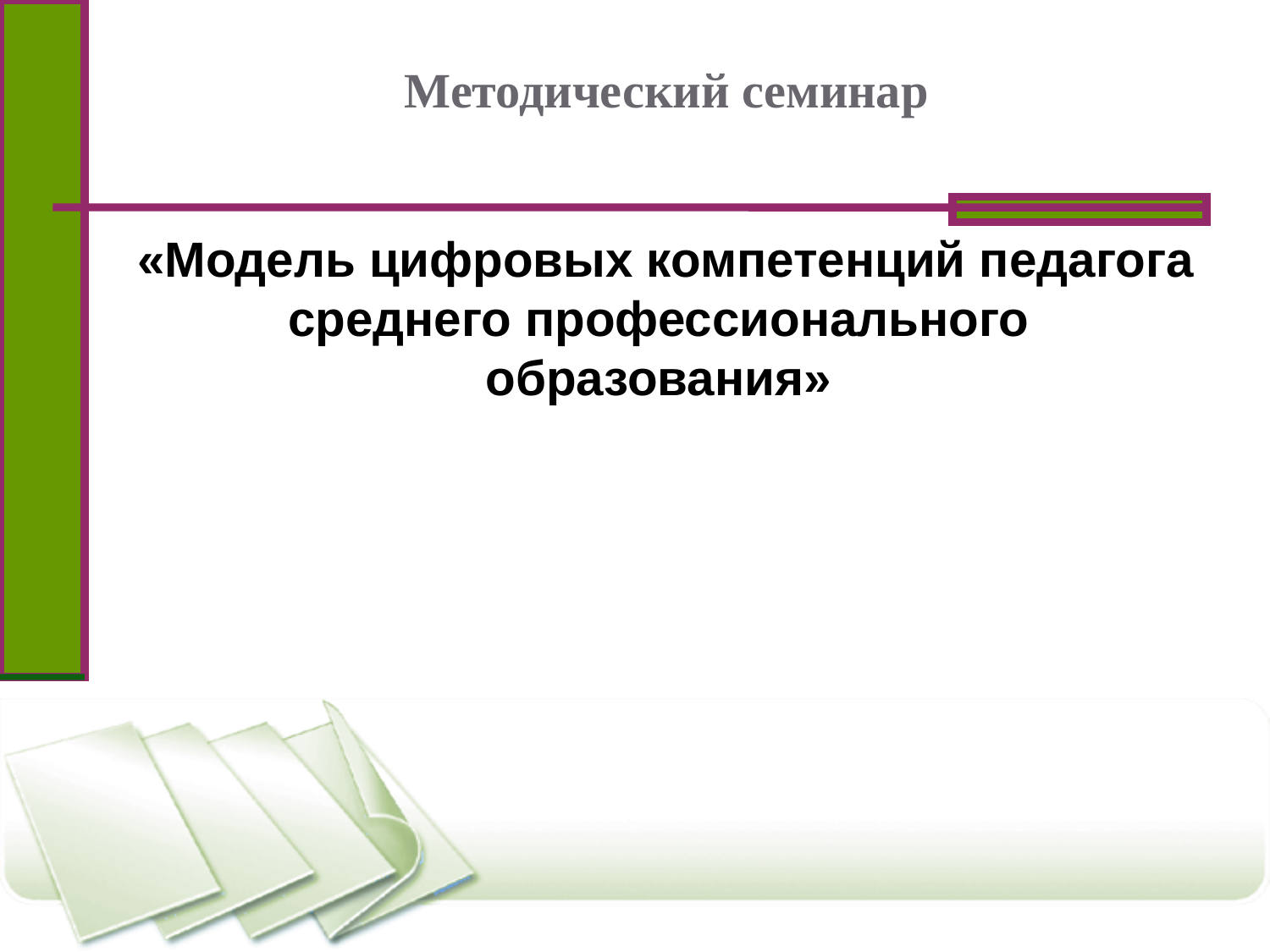

# Методический семинар
 «Модель цифровых компетенций педагога среднего профессионального образования»